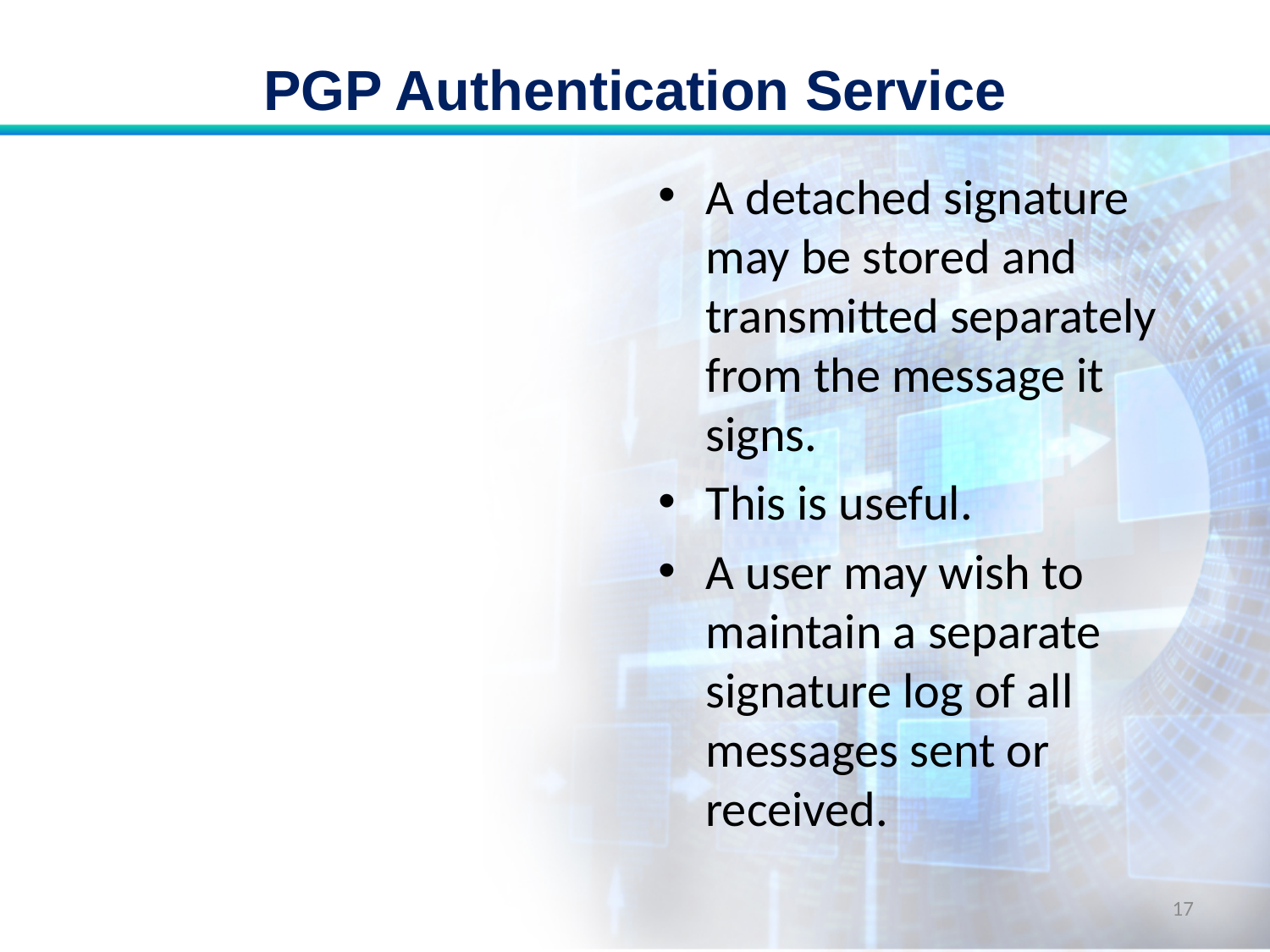

# PGP Authentication Service
A detached signature may be stored and transmitted separately from the message it signs.
This is useful.
A user may wish to maintain a separate signature log of all messages sent or received.
17